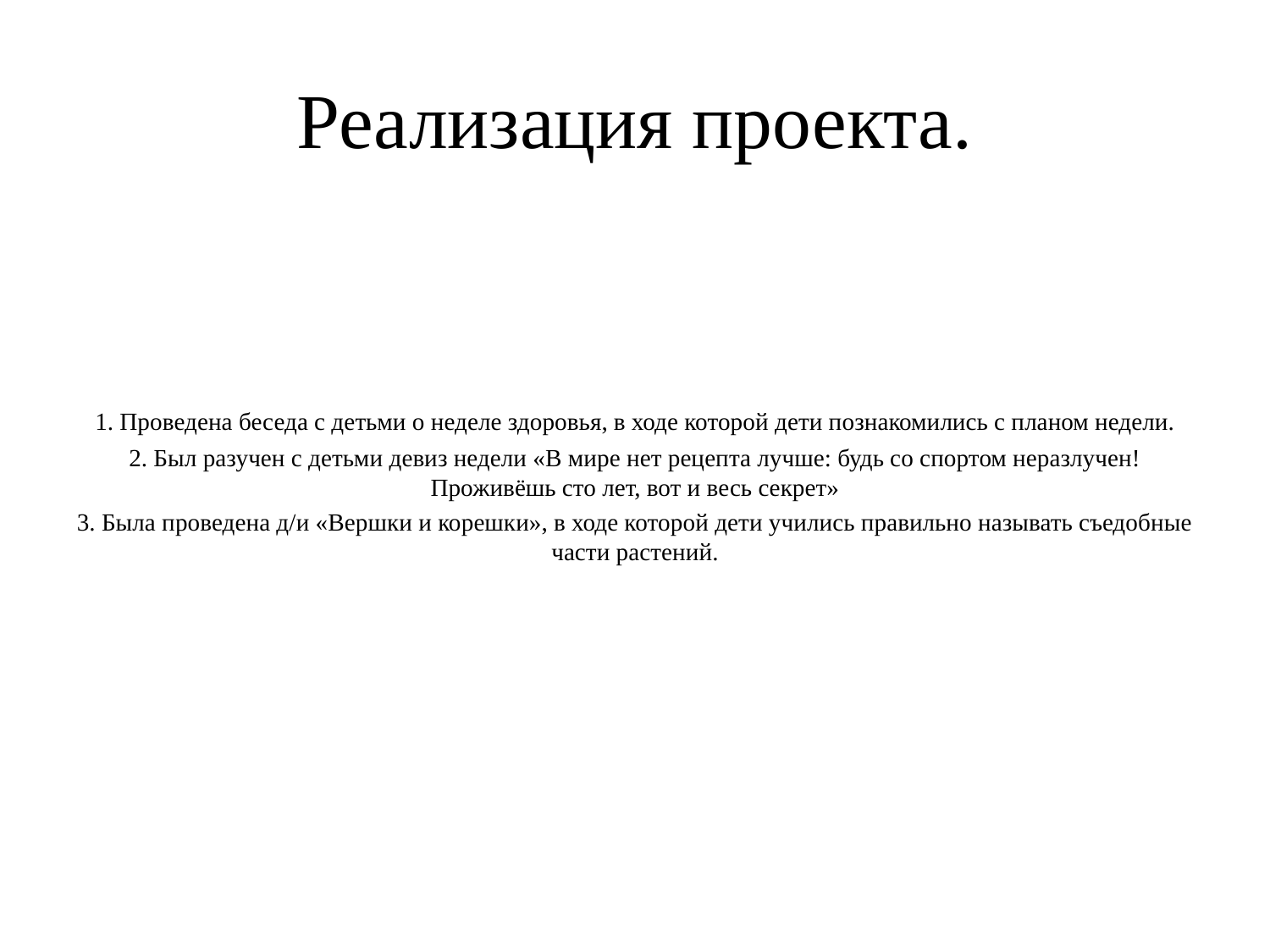

# Реализация проекта.

1. Проведена беседа с детьми о неделе здоровья, в ходе которой дети познакомились с планом недели.
2. Был разучен с детьми девиз недели «В мире нет рецепта лучше: будь со спортом неразлучен! Проживёшь сто лет, вот и весь секрет»
3. Была проведена д/и «Вершки и корешки», в ходе которой дети учились правильно называть съедобные части растений.